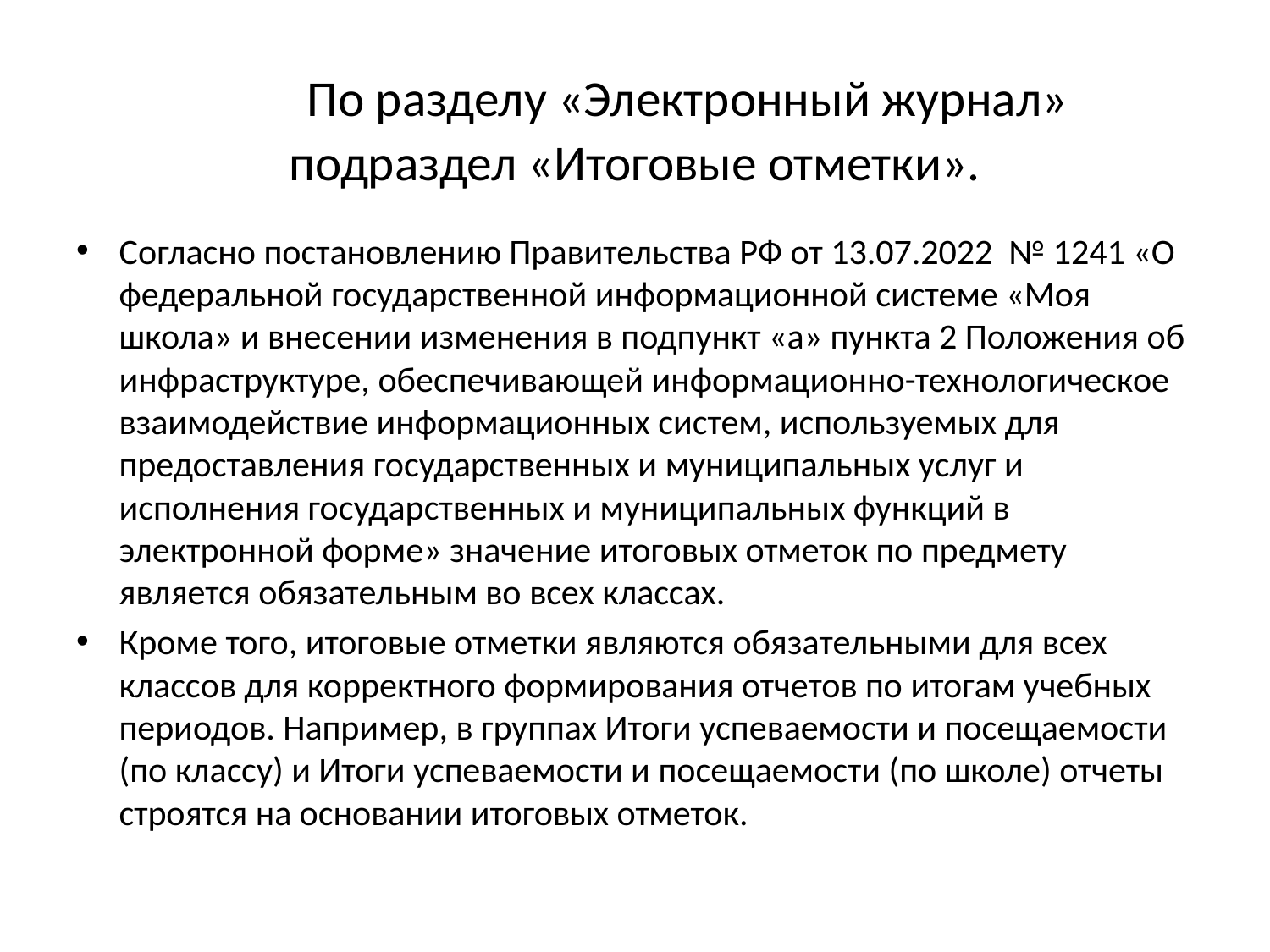

# По разделу «Электронный журнал» подраздел «Итоговые отметки».
Согласно постановлению Правительства РФ от 13.07.2022  № 1241 «О федеральной государственной информационной системе «Моя школа» и внесении изменения в подпункт «а» пункта 2 Положения об инфраструктуре, обеспечивающей информационно-технологическое взаимодействие информационных систем, используемых для предоставления государственных и муниципальных услуг и исполнения государственных и муниципальных функций в электронной форме» значение итоговых отметок по предмету является обязательным во всех классах.
Кроме того, итоговые отметки являются обязательными для всех классов для корректного формирования отчетов по итогам учебных периодов. Например, в группах Итоги успеваемости и посещаемости (по классу) и Итоги успеваемости и посещаемости (по школе) отчеты строятся на основании итоговых отметок.